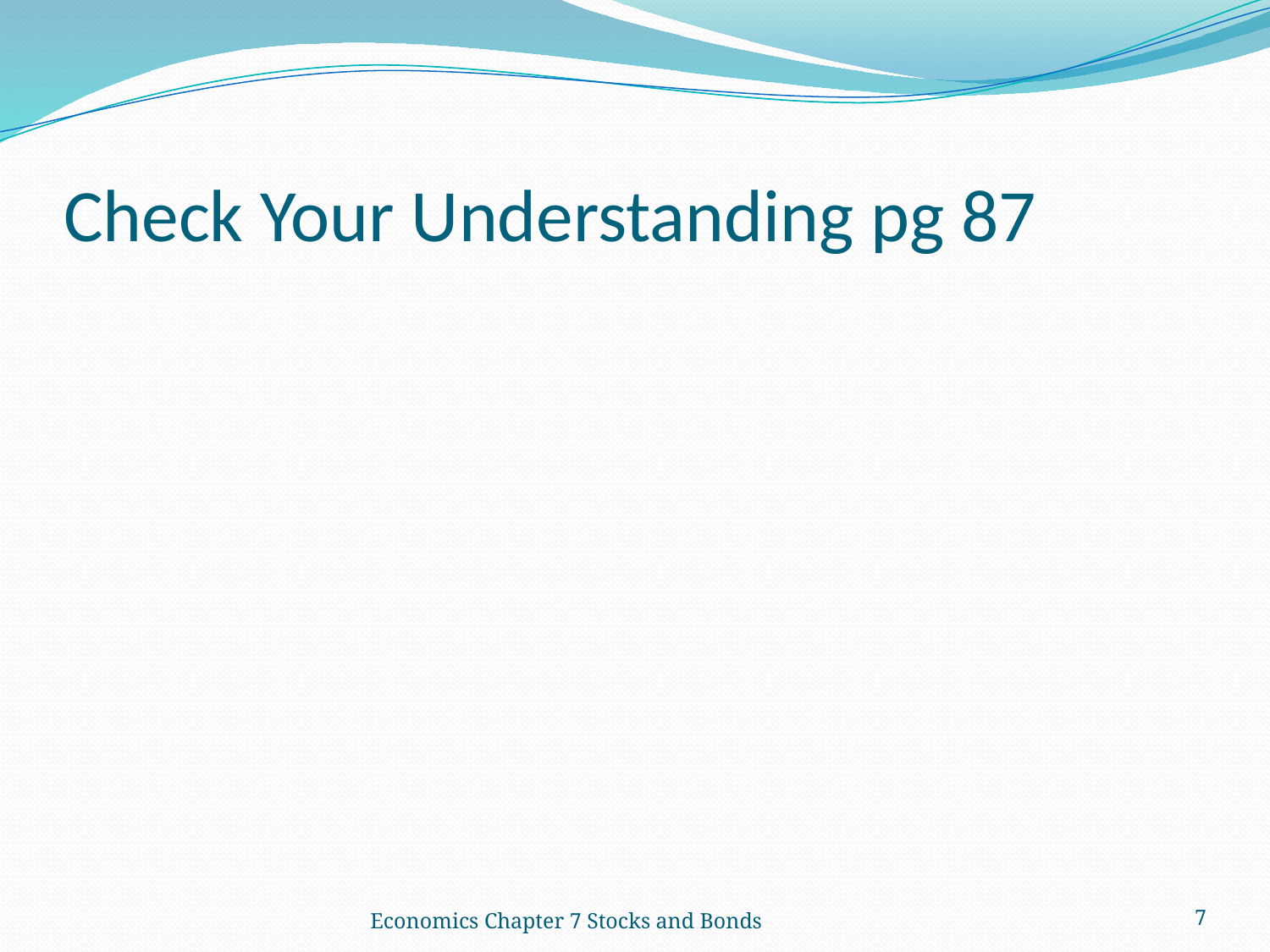

# Check Your Understanding pg 87

Economics Chapter 7 Stocks and Bonds
7